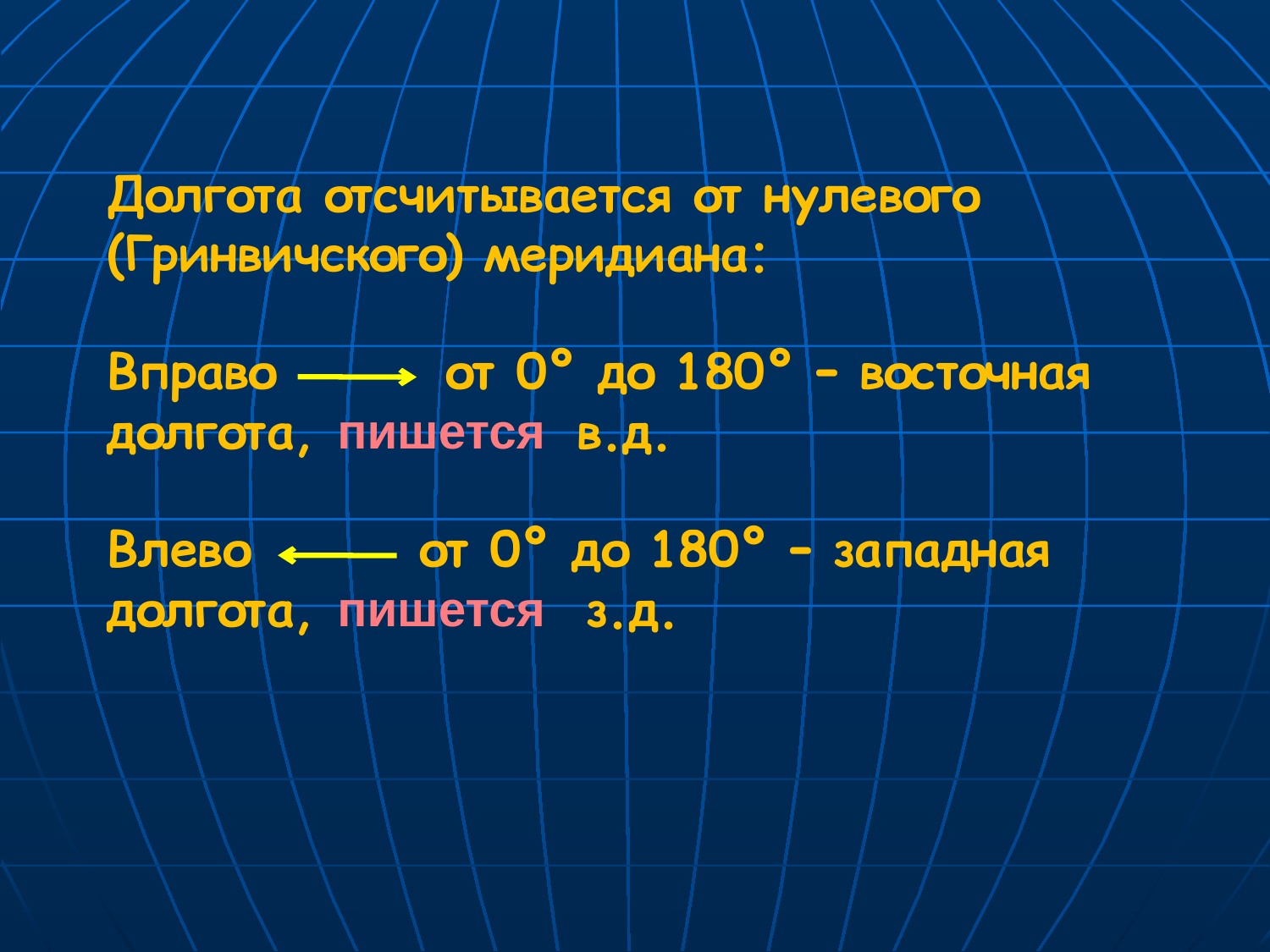

Долгота отсчитывается от нулевого (Гринвичского) меридиана:

Вправо        от 0º до 180º – восточная долгота, пишется   в.д.

Влево        от 0º до 180º – западная долгота, пишется   з.д.